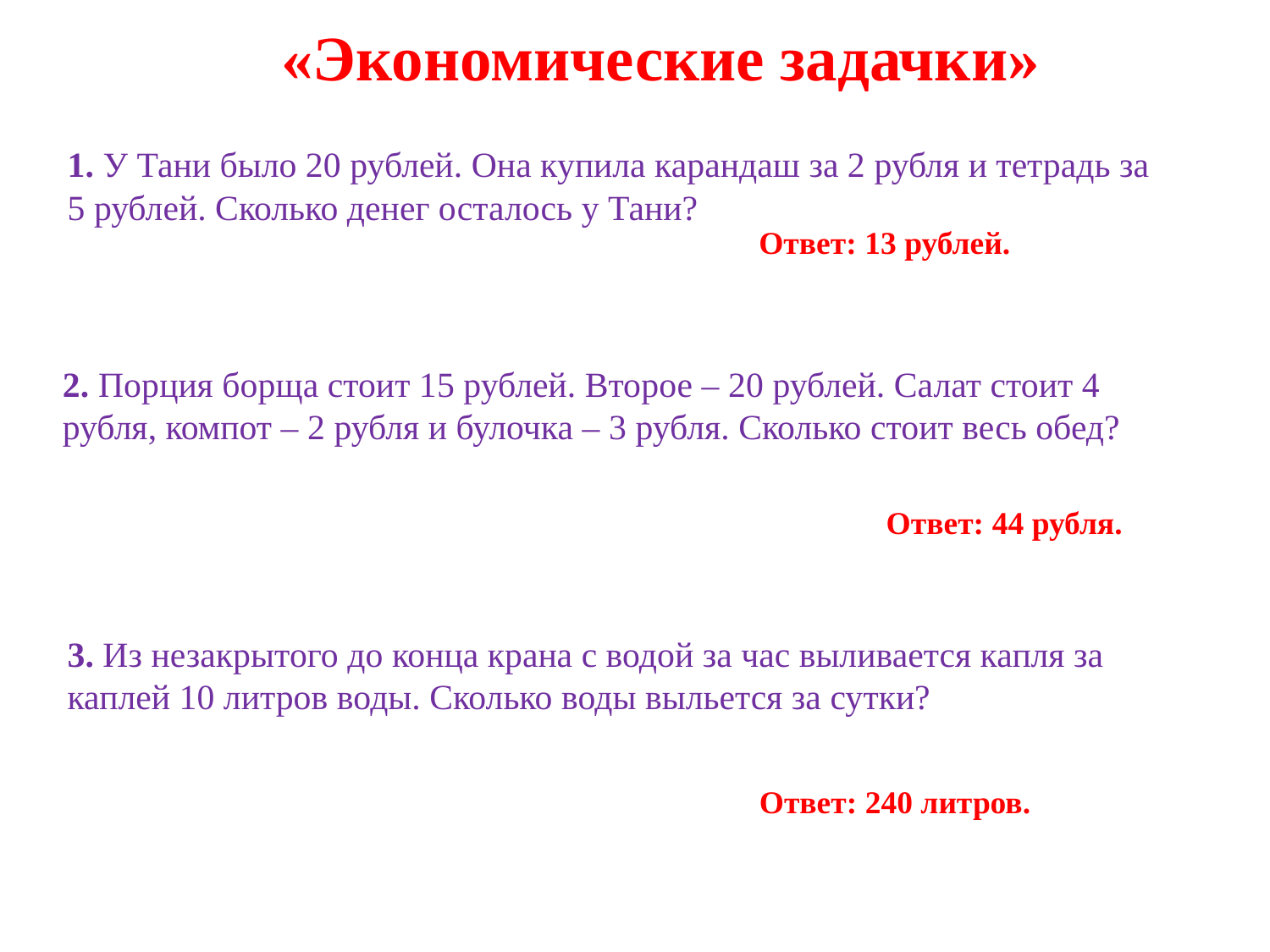

«Экономические задачки»
1. У Тани было 20 рублей. Она купила карандаш за 2 рубля и тетрадь за 5 рублей. Сколько денег осталось у Тани?
Ответ: 13 рублей.
2. Порция борща стоит 15 рублей. Второе – 20 рублей. Салат стоит 4 рубля, компот – 2 рубля и булочка – 3 рубля. Сколько стоит весь обед?
Ответ: 44 рубля.
3. Из незакрытого до конца крана с водой за час выливается капля за каплей 10 литров воды. Сколько воды выльется за сутки?
Ответ: 240 литров.